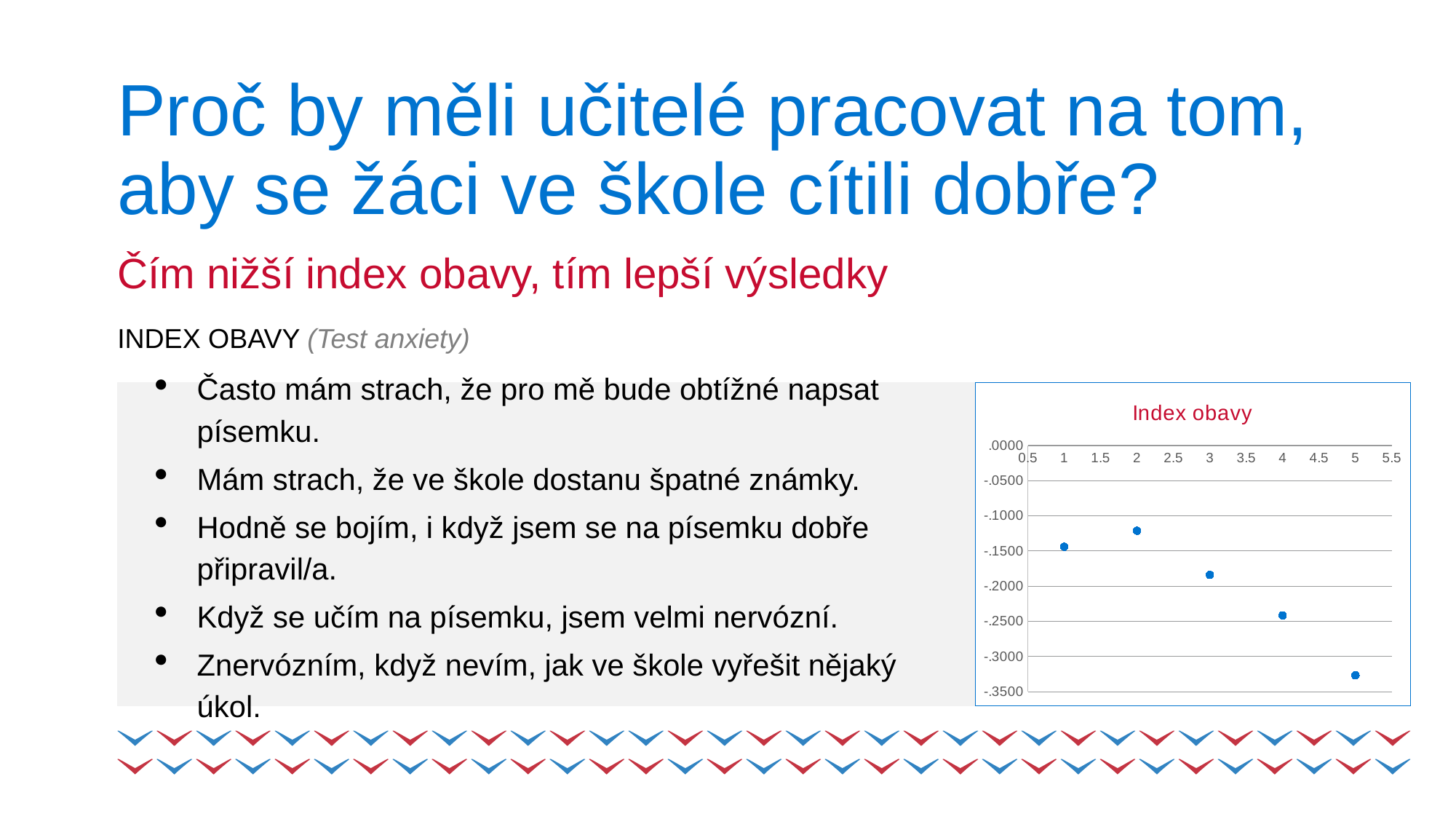

# Proč by měli učitelé pracovat na tom, aby se žáci ve škole cítili dobře?
Čím nižší index obavy, tím lepší výsledky
INDEX OBAVY (Test anxiety)

### Chart: Index obavy

| Category |  |
|---|---|
Často mám strach, že pro mě bude obtížné napsat písemku.
Mám strach, že ve škole dostanu špatné známky.
Hodně se bojím, i když jsem se na písemku dobře připravil/a.
Když se učím na písemku, jsem velmi nervózní.
Znervózním, když nevím, jak ve škole vyřešit nějaký úkol.